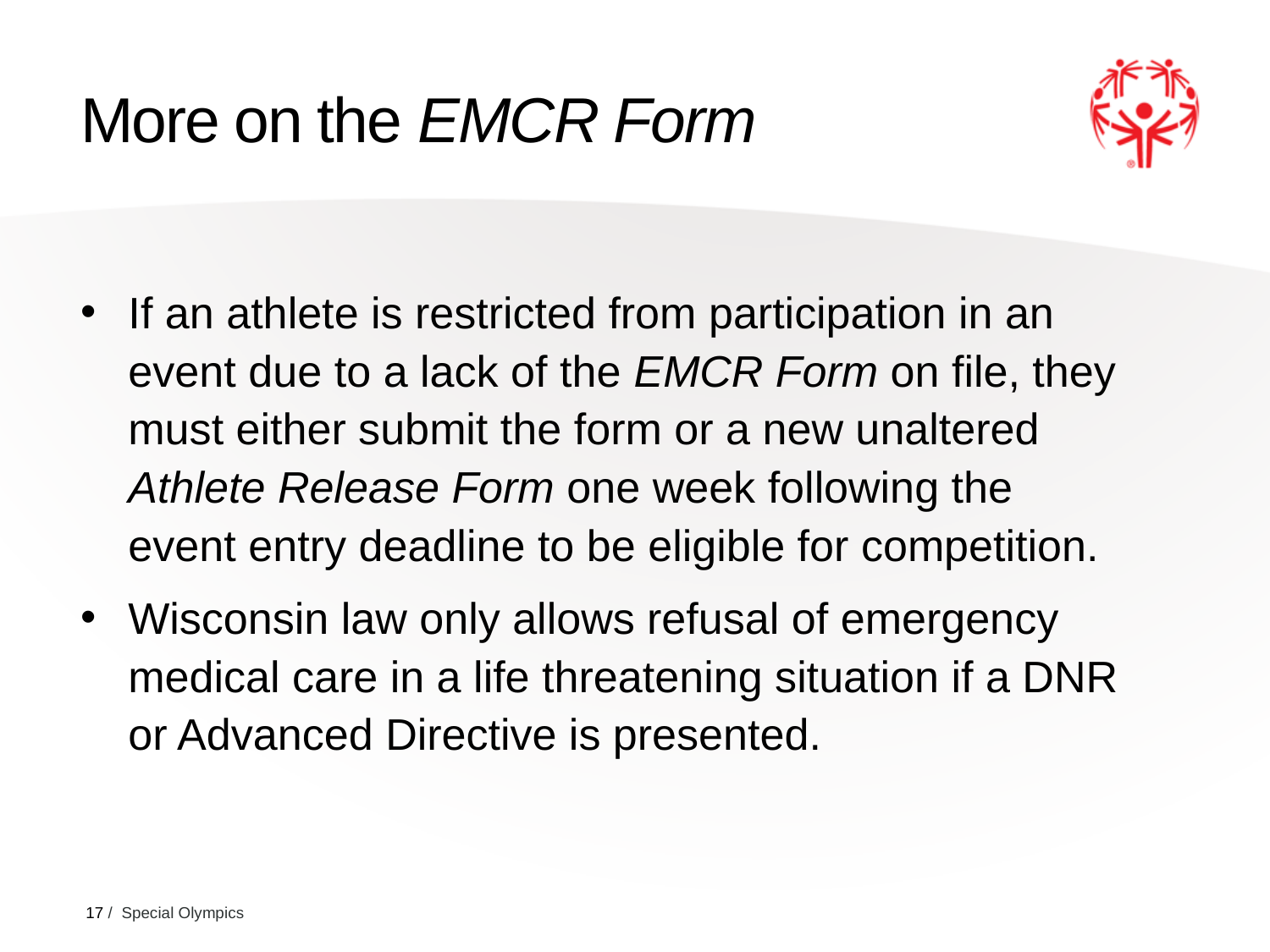

# More on the EMCR Form
If an athlete is restricted from participation in an event due to a lack of the EMCR Form on file, they must either submit the form or a new unaltered Athlete Release Form one week following the event entry deadline to be eligible for competition.
Wisconsin law only allows refusal of emergency medical care in a life threatening situation if a DNR or Advanced Directive is presented.
17 /  Special Olympics